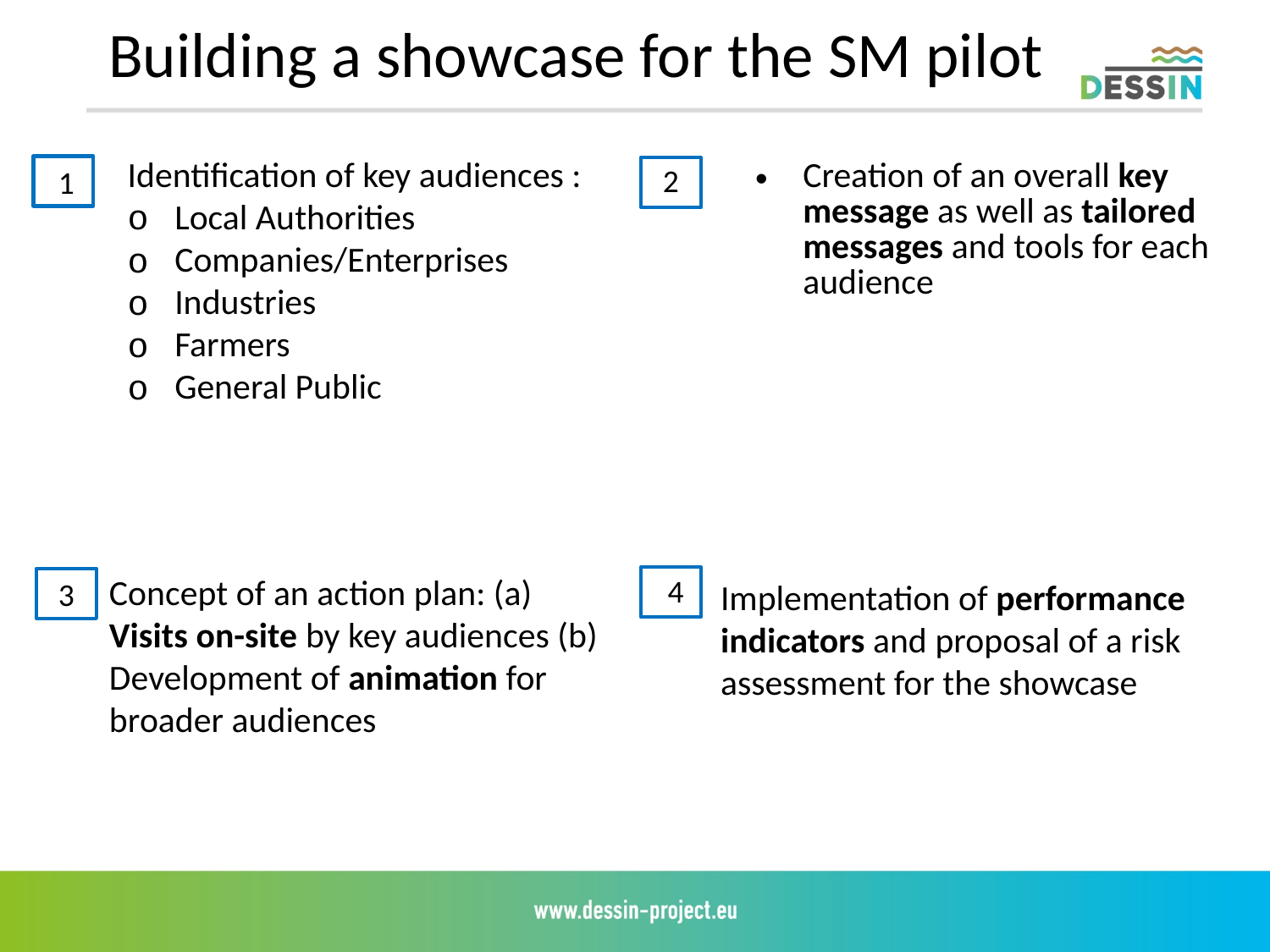

Building a showcase for the SM pilot
Identification of key audiences :
Local Authorities
Companies/Enterprises
Industries
Farmers
General Public

2
Creation of an overall key message as well as tailored messages and tools for each audience

1

Concept of an action plan: (a) Visits on-site by key audiences (b) Development of animation for broader audiences
4

3
Implementation of performance indicators and proposal of a risk assessment for the showcase